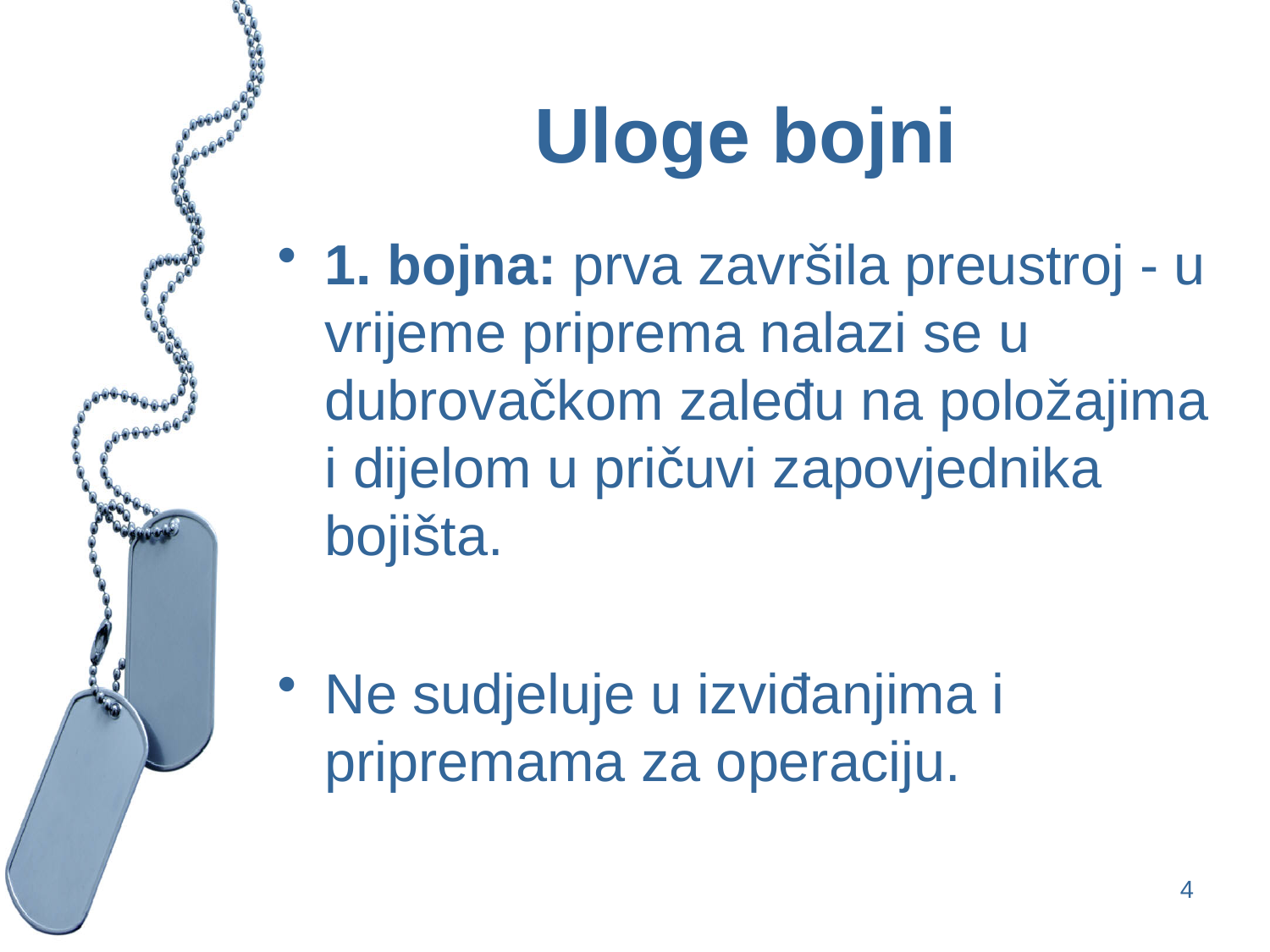

# Uloge bojni
1. bojna: prva završila preustroj - u vrijeme priprema nalazi se u dubrovačkom zaleđu na položajima i dijelom u pričuvi zapovjednika bojišta.

Ne sudjeluje u izviđanjima i pripremama za operaciju.
4